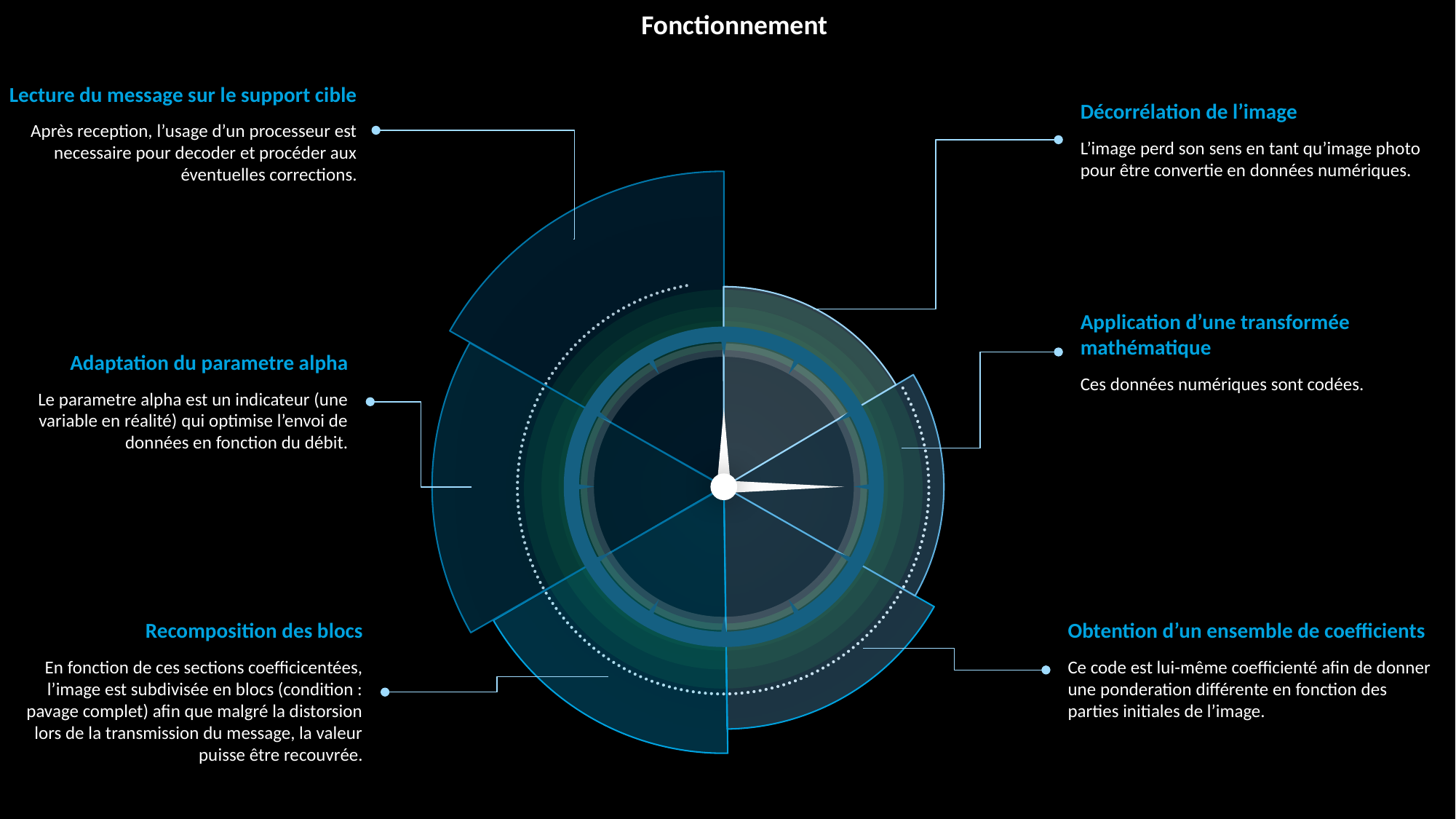

Fonctionnement
Lecture du message sur le support cible
Après reception, l’usage d’un processeur est necessaire pour decoder et procéder aux éventuelles corrections.
Décorrélation de l’image
L’image perd son sens en tant qu’image photo pour être convertie en données numériques.

Application d’une transformée mathématique
Ces données numériques sont codées.

Adaptation du parametre alpha
Le parametre alpha est un indicateur (une variable en réalité) qui optimise l’envoi de données en fonction du débit.

Recomposition des blocs
En fonction de ces sections coefficicentées, l’image est subdivisée en blocs (condition : pavage complet) afin que malgré la distorsion lors de la transmission du message, la valeur puisse être recouvrée.
Obtention d’un ensemble de coefficients
Ce code est lui-même coefficienté afin de donner une ponderation différente en fonction des parties initiales de l’image.